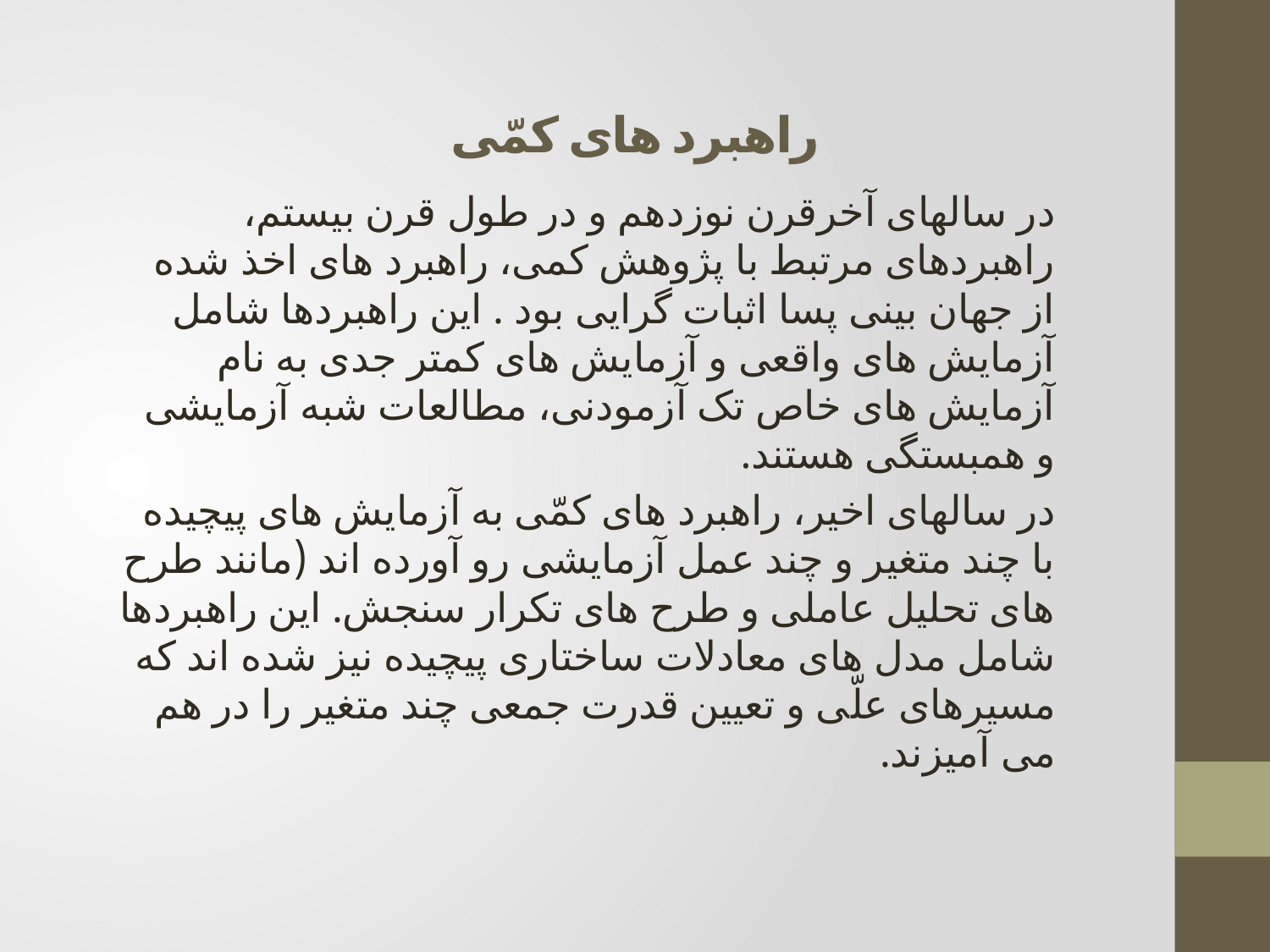

# راهبرد های کمّی
در سالهای آخرقرن نوزدهم و در طول قرن بیستم، راهبردهای مرتبط با پژوهش کمی، راهبرد های اخذ شده از جهان بینی پسا اثبات گرایی بود . این راهبردها شامل آزمایش های واقعی و آزمایش های کمتر جدی به نام آزمایش های خاص تک آزمودنی، مطالعات شبه آزمایشی و همبستگی هستند.
در سالهای اخیر، راهبرد های کمّی به آزمایش های پیچیده با چند متغیر و چند عمل آزمایشی رو آورده اند (مانند طرح های تحلیل عاملی و طرح های تکرار سنجش. این راهبردها شامل مدل های معادلات ساختاری پیچیده نیز شده اند که مسیرهای علّی و تعیین قدرت جمعی چند متغیر را در هم می آمیزند.